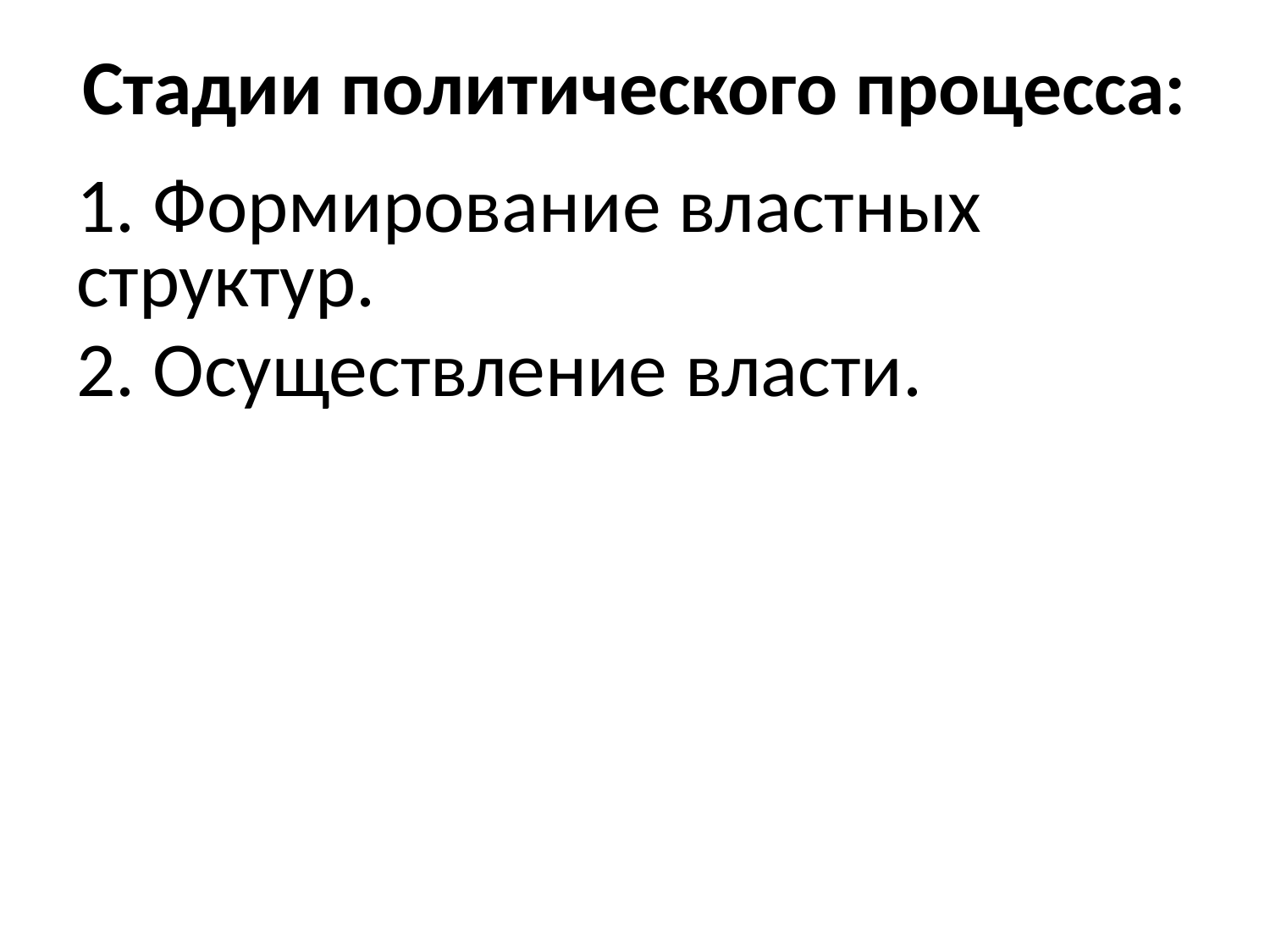

# Стадии политического процесса:
1. Формирование властных структур.
2. Осуществление власти.